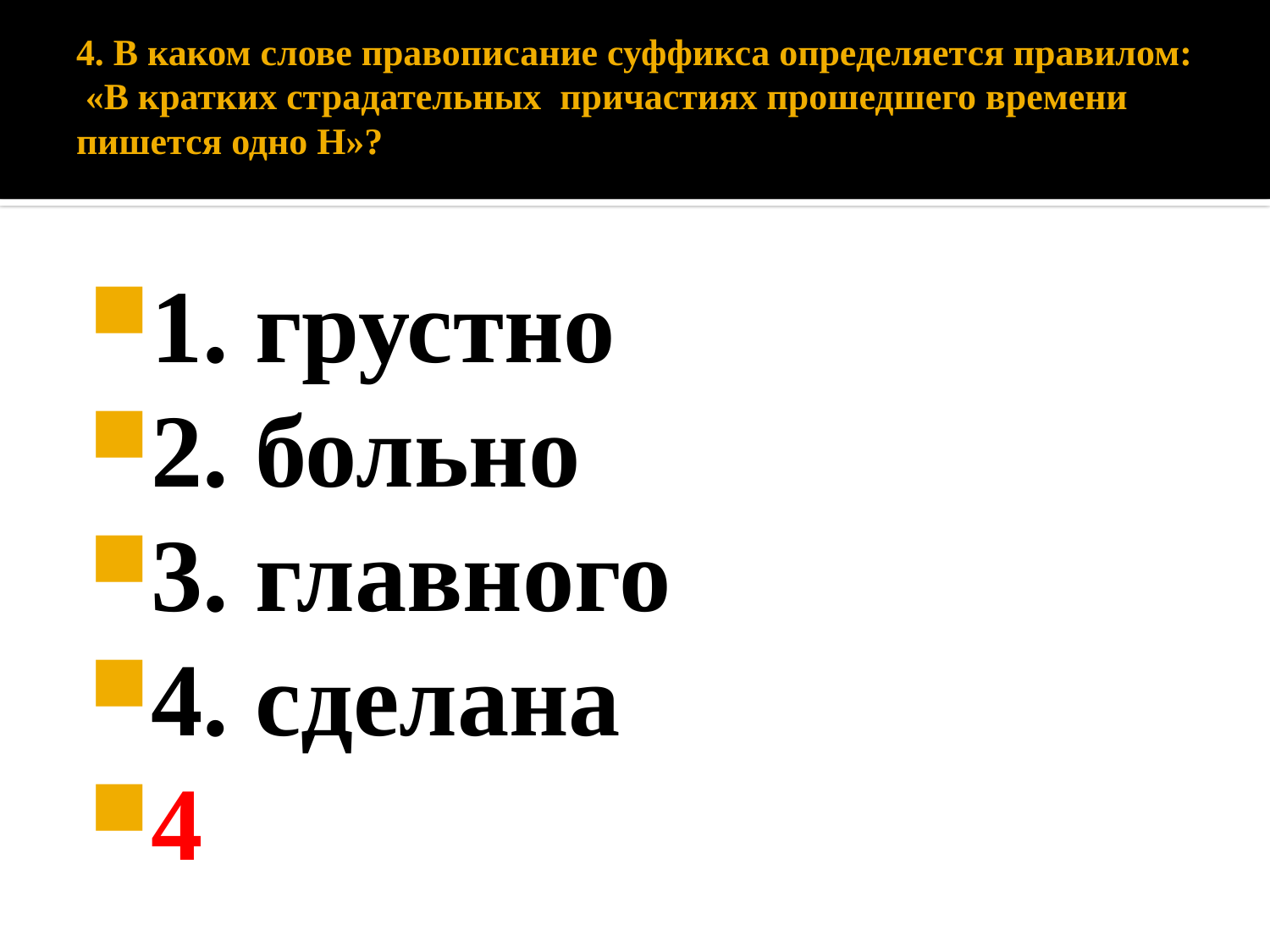

# 4. В каком слове правописание суффикса определяется правилом:  «В кратких страдательных  причастиях прошедшего времени пишется одно Н»?
1. грустно
2. больно
3. главного
4. сделана
4